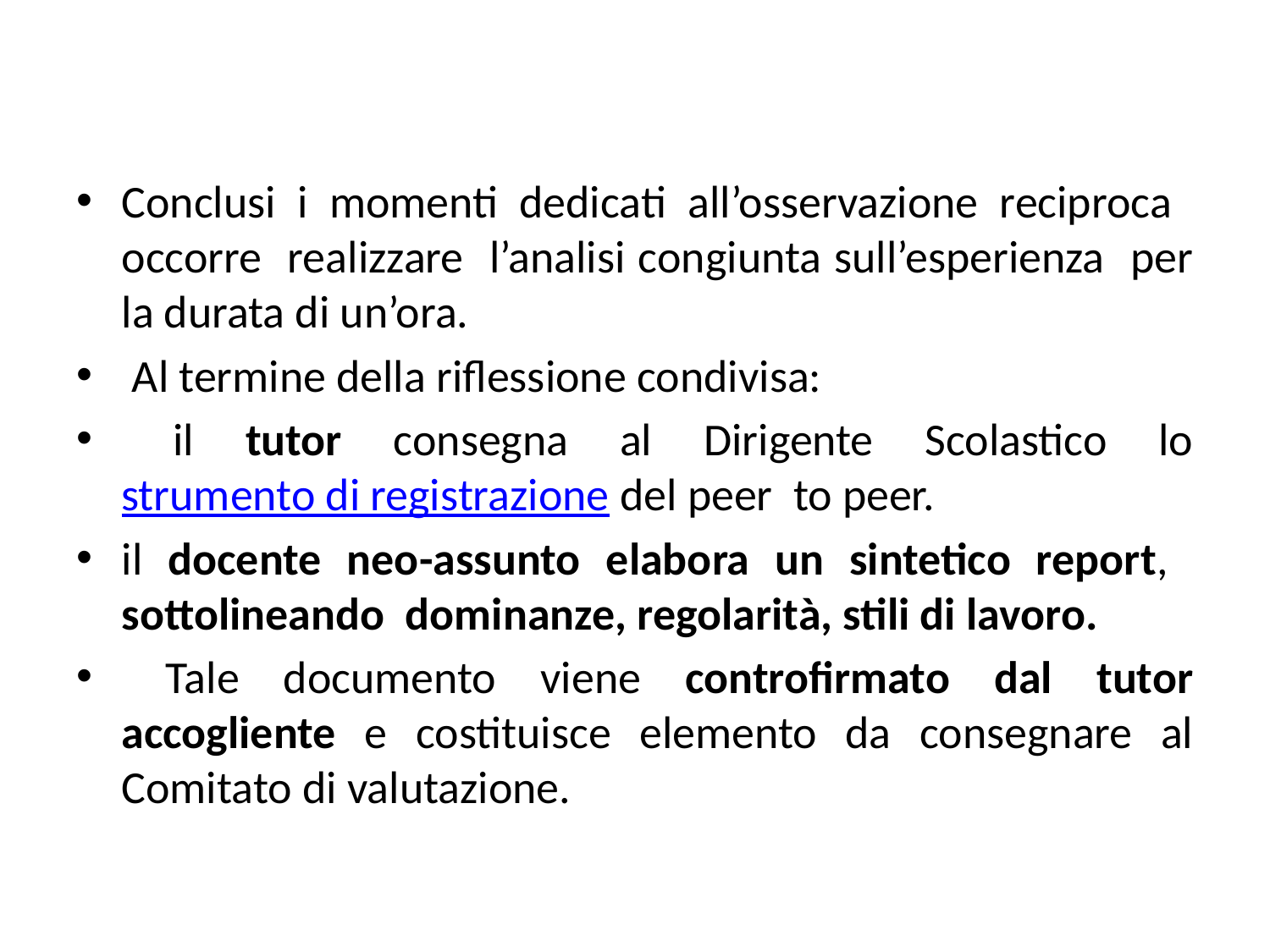

Conclusi i momenti dedicati all’osservazione reciproca  occorre  realizzare  l’analisi congiunta sull’esperienza  per la durata di un’ora.
 Al termine della riflessione condivisa:
 il tutor consegna al Dirigente Scolastico lo strumento di registrazione del peer  to peer.
il docente neo-assunto elabora un sintetico report,  sottolineando  dominanze, regolarità, stili di lavoro.
 Tale documento viene controfirmato dal tutor accogliente e costituisce elemento da consegnare al Comitato di valutazione.